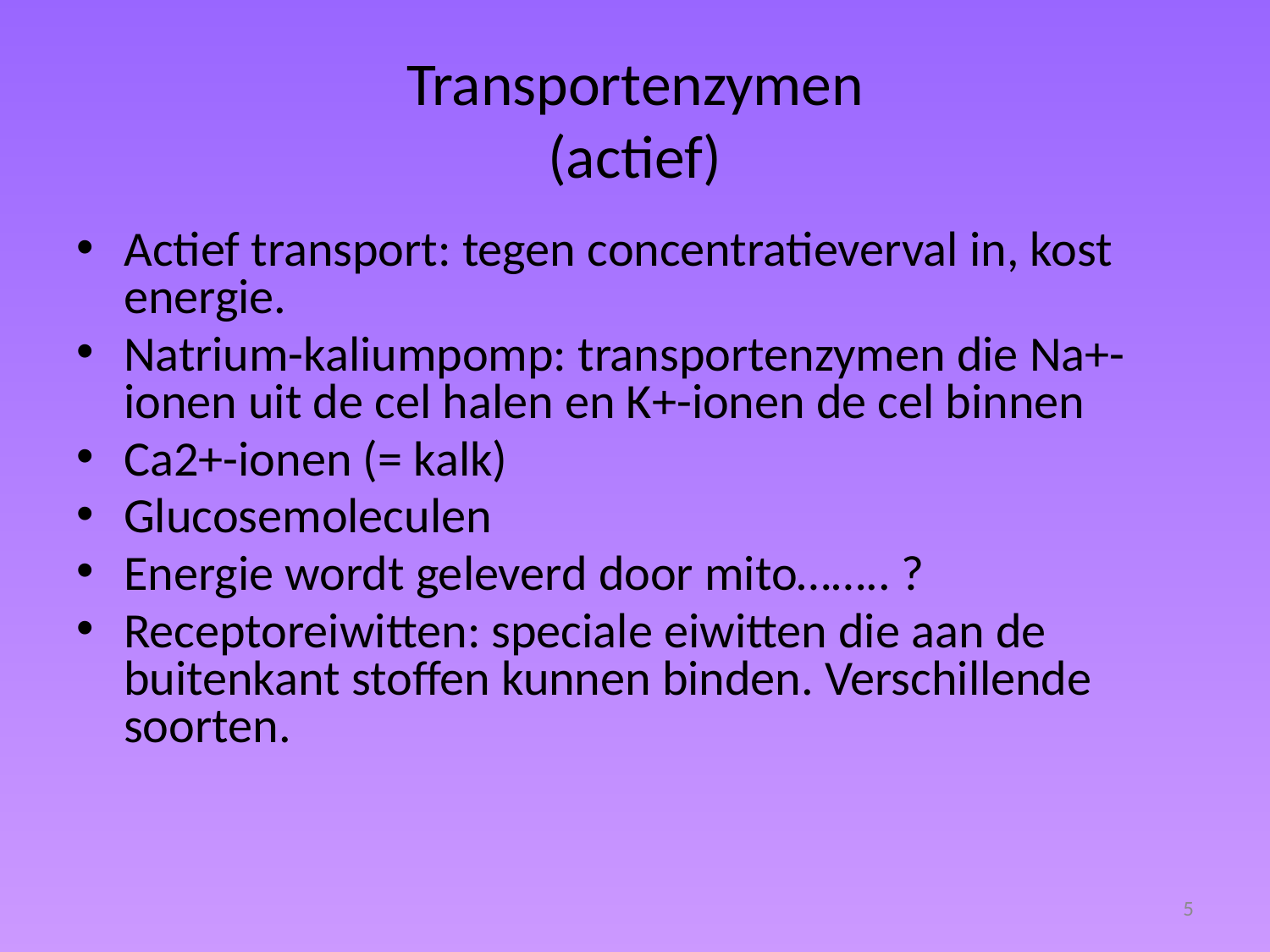

# Transportenzymen (actief)
Actief transport: tegen concentratieverval in, kost energie.
Natrium-kaliumpomp: transportenzymen die Na+-ionen uit de cel halen en K+-ionen de cel binnen
Ca2+-ionen (= kalk)
Glucosemoleculen
Energie wordt geleverd door mito…….. ?
Receptoreiwitten: speciale eiwitten die aan de buitenkant stoffen kunnen binden. Verschillende soorten.
5